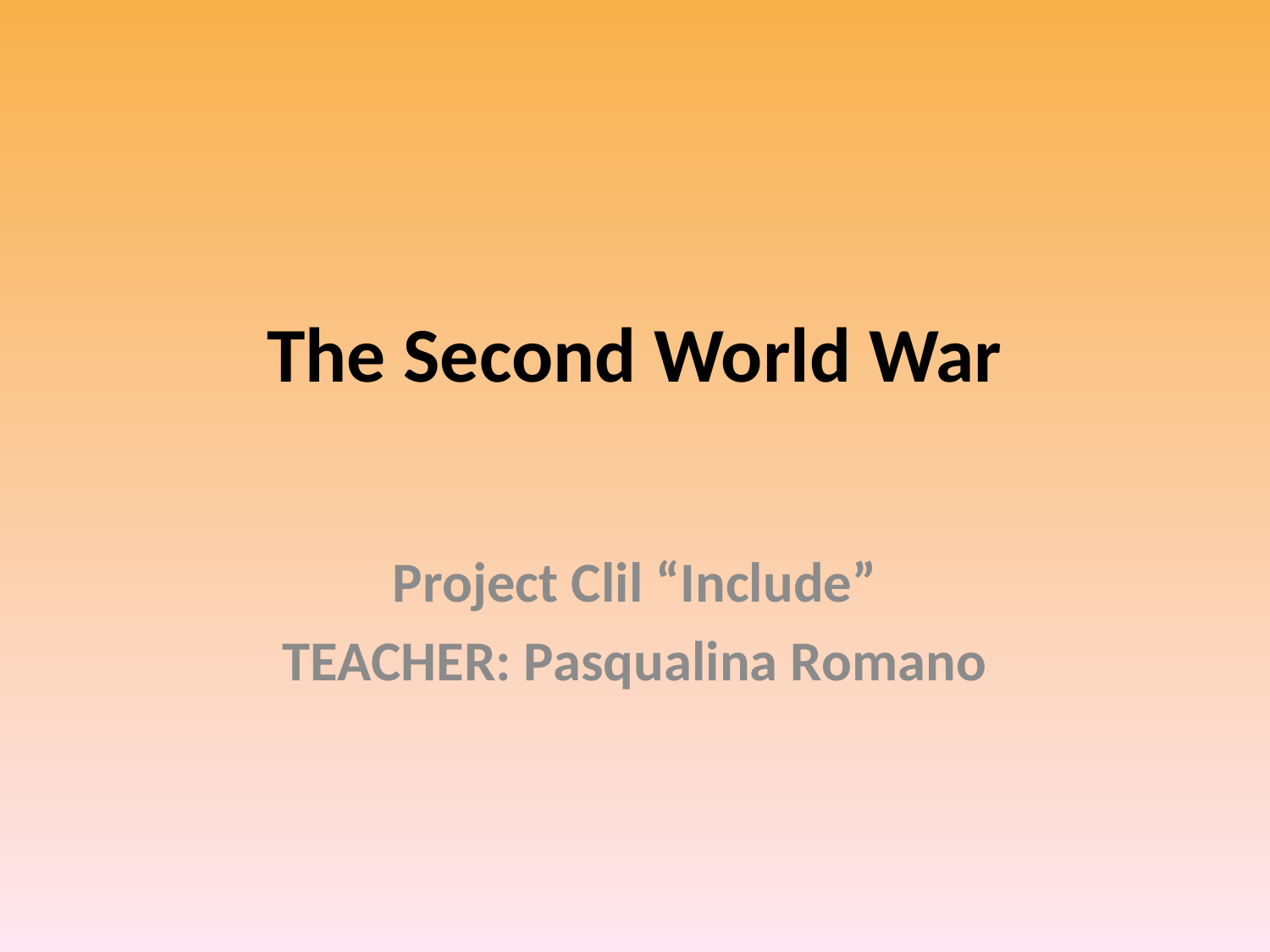

# The Second World War
Project Clil “Include”
TEACHER: Pasqualina Romano